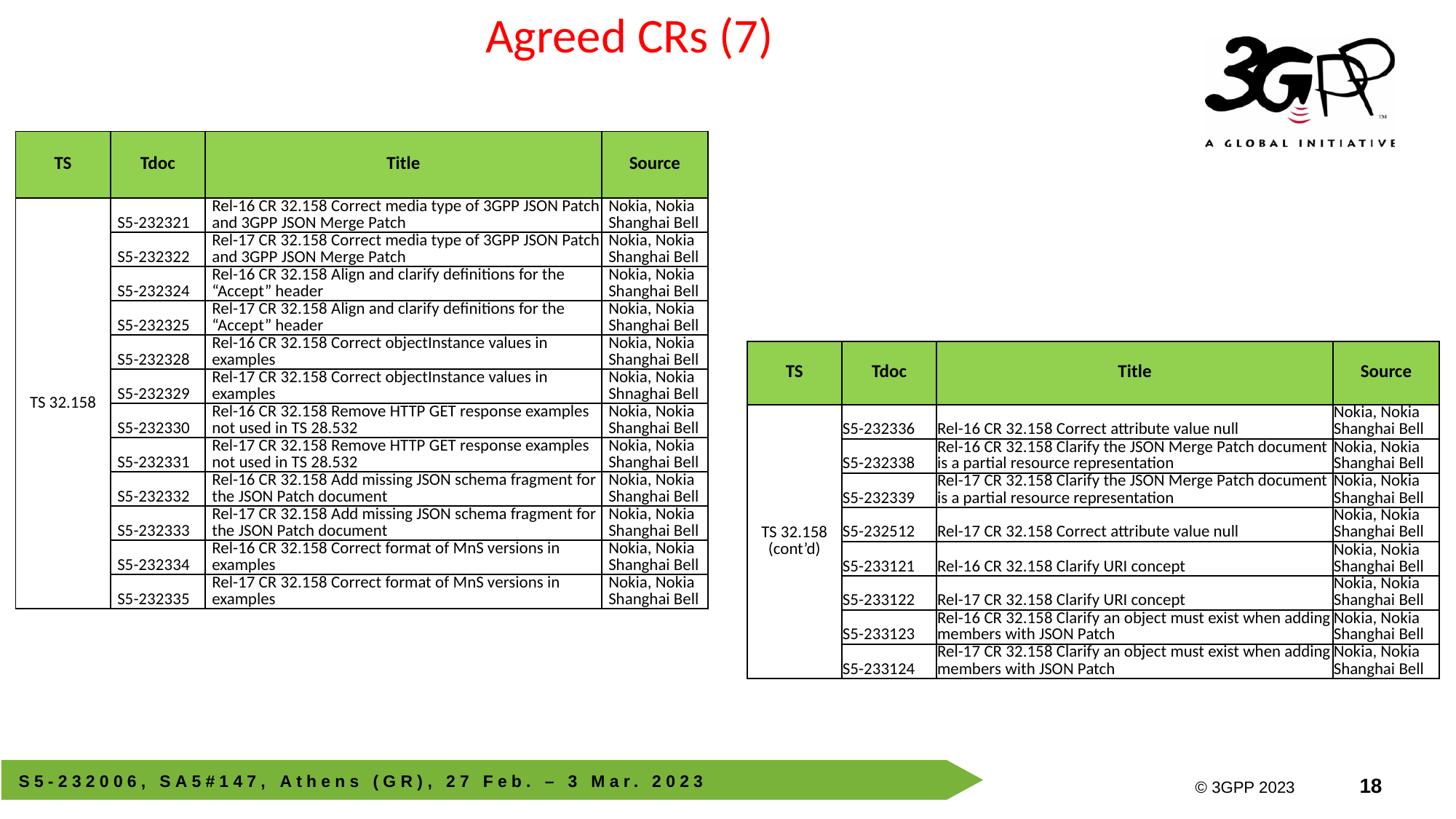

Agreed CRs (7)
| TS | Tdoc | Title | Source |
| --- | --- | --- | --- |
| TS 32.158 | S5-232321 | Rel-16 CR 32.158 Correct media type of 3GPP JSON Patch and 3GPP JSON Merge Patch | Nokia, Nokia Shanghai Bell |
|  | S5-232322 | Rel-17 CR 32.158 Correct media type of 3GPP JSON Patch and 3GPP JSON Merge Patch | Nokia, Nokia Shanghai Bell |
|  | S5-232324 | Rel-16 CR 32.158 Align and clarify definitions for the “Accept” header | Nokia, Nokia Shanghai Bell |
|  | S5-232325 | Rel-17 CR 32.158 Align and clarify definitions for the “Accept” header | Nokia, Nokia Shanghai Bell |
|  | S5-232328 | Rel-16 CR 32.158 Correct objectInstance values in examples | Nokia, Nokia Shanghai Bell |
|  | S5-232329 | Rel-17 CR 32.158 Correct objectInstance values in examples | Nokia, Nokia Shnaghai Bell |
|  | S5-232330 | Rel-16 CR 32.158 Remove HTTP GET response examples not used in TS 28.532 | Nokia, Nokia Shanghai Bell |
|  | S5-232331 | Rel-17 CR 32.158 Remove HTTP GET response examples not used in TS 28.532 | Nokia, Nokia Shanghai Bell |
|  | S5-232332 | Rel-16 CR 32.158 Add missing JSON schema fragment for the JSON Patch document | Nokia, Nokia Shanghai Bell |
|  | S5-232333 | Rel-17 CR 32.158 Add missing JSON schema fragment for the JSON Patch document | Nokia, Nokia Shanghai Bell |
|  | S5-232334 | Rel-16 CR 32.158 Correct format of MnS versions in examples | Nokia, Nokia Shanghai Bell |
|  | S5-232335 | Rel-17 CR 32.158 Correct format of MnS versions in examples | Nokia, Nokia Shanghai Bell |
| TS | Tdoc | Title | Source |
| --- | --- | --- | --- |
| TS 32.158 (cont’d) | S5-232336 | Rel-16 CR 32.158 Correct attribute value null | Nokia, Nokia Shanghai Bell |
|  | S5-232338 | Rel-16 CR 32.158 Clarify the JSON Merge Patch document is a partial resource representation | Nokia, Nokia Shanghai Bell |
|  | S5-232339 | Rel-17 CR 32.158 Clarify the JSON Merge Patch document is a partial resource representation | Nokia, Nokia Shanghai Bell |
|  | S5-232512 | Rel-17 CR 32.158 Correct attribute value null | Nokia, Nokia Shanghai Bell |
|  | S5-233121 | Rel-16 CR 32.158 Clarify URI concept | Nokia, Nokia Shanghai Bell |
|  | S5-233122 | Rel-17 CR 32.158 Clarify URI concept | Nokia, Nokia Shanghai Bell |
|  | S5-233123 | Rel-16 CR 32.158 Clarify an object must exist when adding members with JSON Patch | Nokia, Nokia Shanghai Bell |
|  | S5-233124 | Rel-17 CR 32.158 Clarify an object must exist when adding members with JSON Patch | Nokia, Nokia Shanghai Bell |